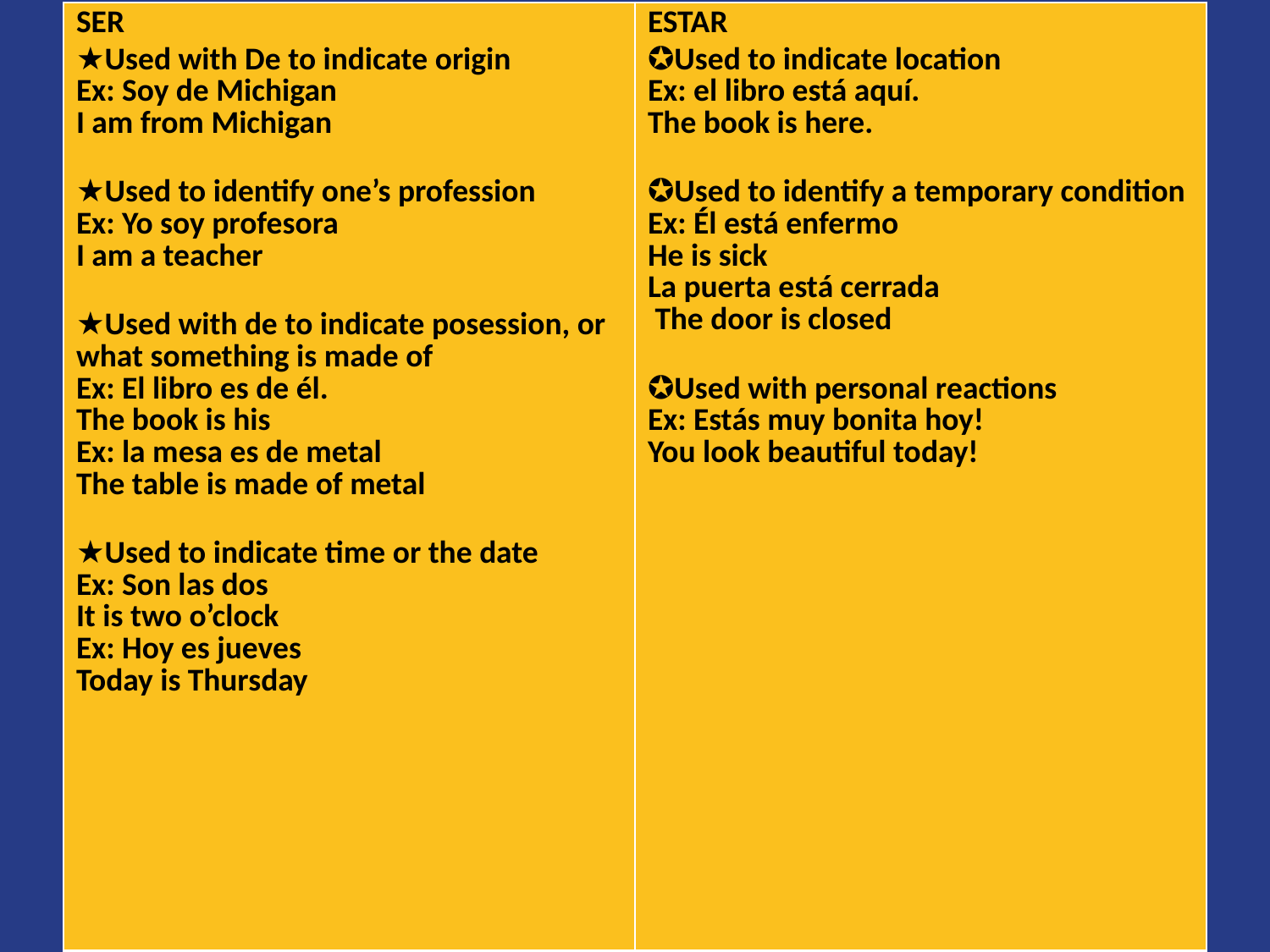

| SER ★Used with De to indicate origin Ex: Soy de Michigan I am from Michigan ★Used to identify one’s profession Ex: Yo soy profesora I am a teacher ★Used with de to indicate posession, or what something is made of Ex: El libro es de él. The book is his Ex: la mesa es de metal The table is made of metal ★Used to indicate time or the date Ex: Son las dos It is two o’clock Ex: Hoy es jueves Today is Thursday | ESTAR ✪Used to indicate location Ex: el libro está aquí. The book is here. ✪Used to identify a temporary condition Ex: Él está enfermo He is sick La puerta está cerrada The door is closed ✪Used with personal reactions Ex: Estás muy bonita hoy! You look beautiful today! |
| --- | --- |
#